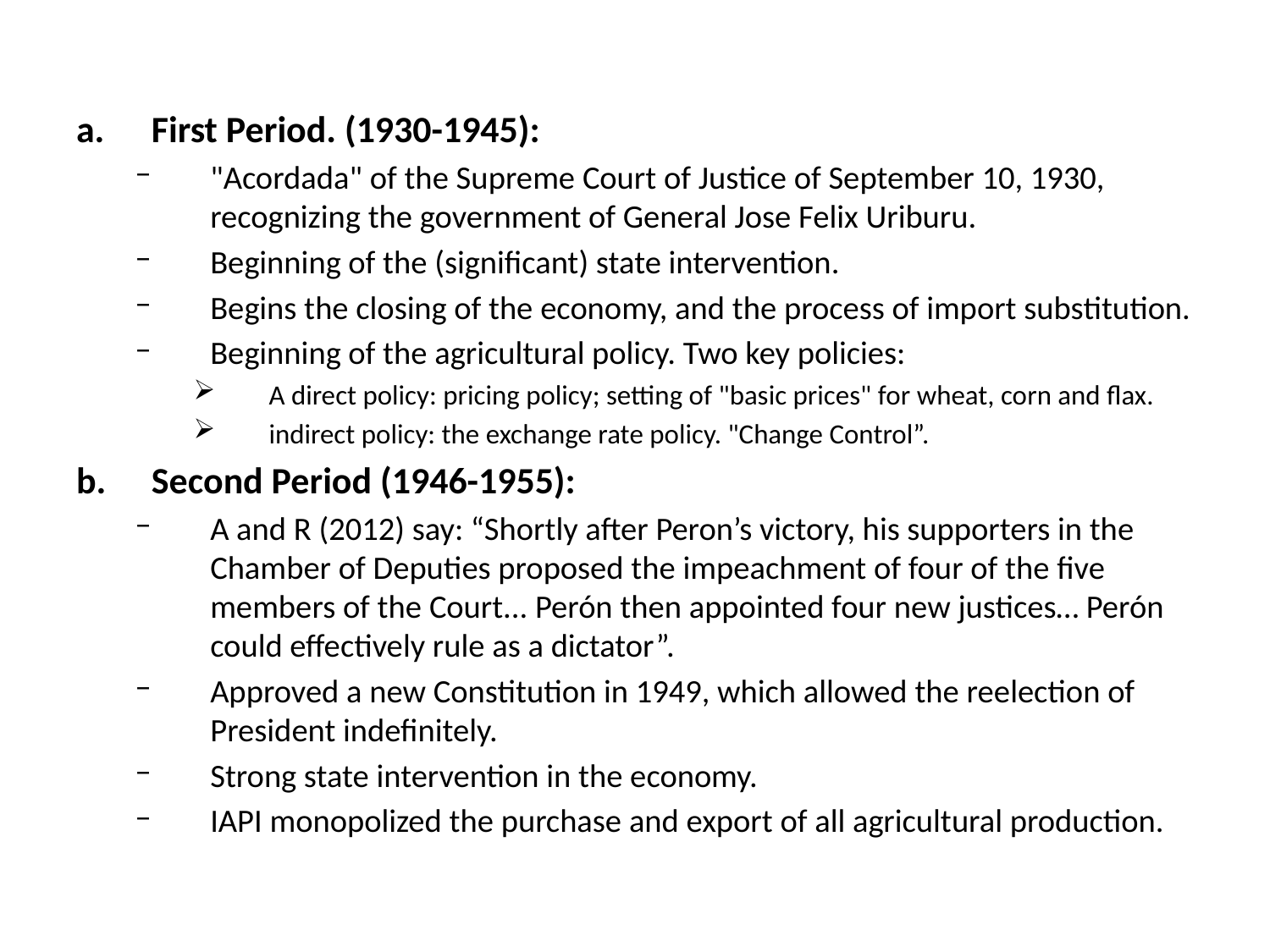

First Period. (1930-1945):
"Acordada" of the Supreme Court of Justice of September 10, 1930, recognizing the government of General Jose Felix Uriburu.
Beginning of the (significant) state intervention.
Begins the closing of the economy, and the process of import substitution.
Beginning of the agricultural policy. Two key policies:
A direct policy: pricing policy; setting of "basic prices" for wheat, corn and flax.
indirect policy: the exchange rate policy. "Change Control”.
Second Period (1946-1955):
A and R (2012) say: “Shortly after Peron’s victory, his supporters in the Chamber of Deputies proposed the impeachment of four of the five members of the Court... Perón then appointed four new justices… Perón could effectively rule as a dictator”.
Approved a new Constitution in 1949, which allowed the reelection of President indefinitely.
Strong state intervention in the economy.
IAPI monopolized the purchase and export of all agricultural production.